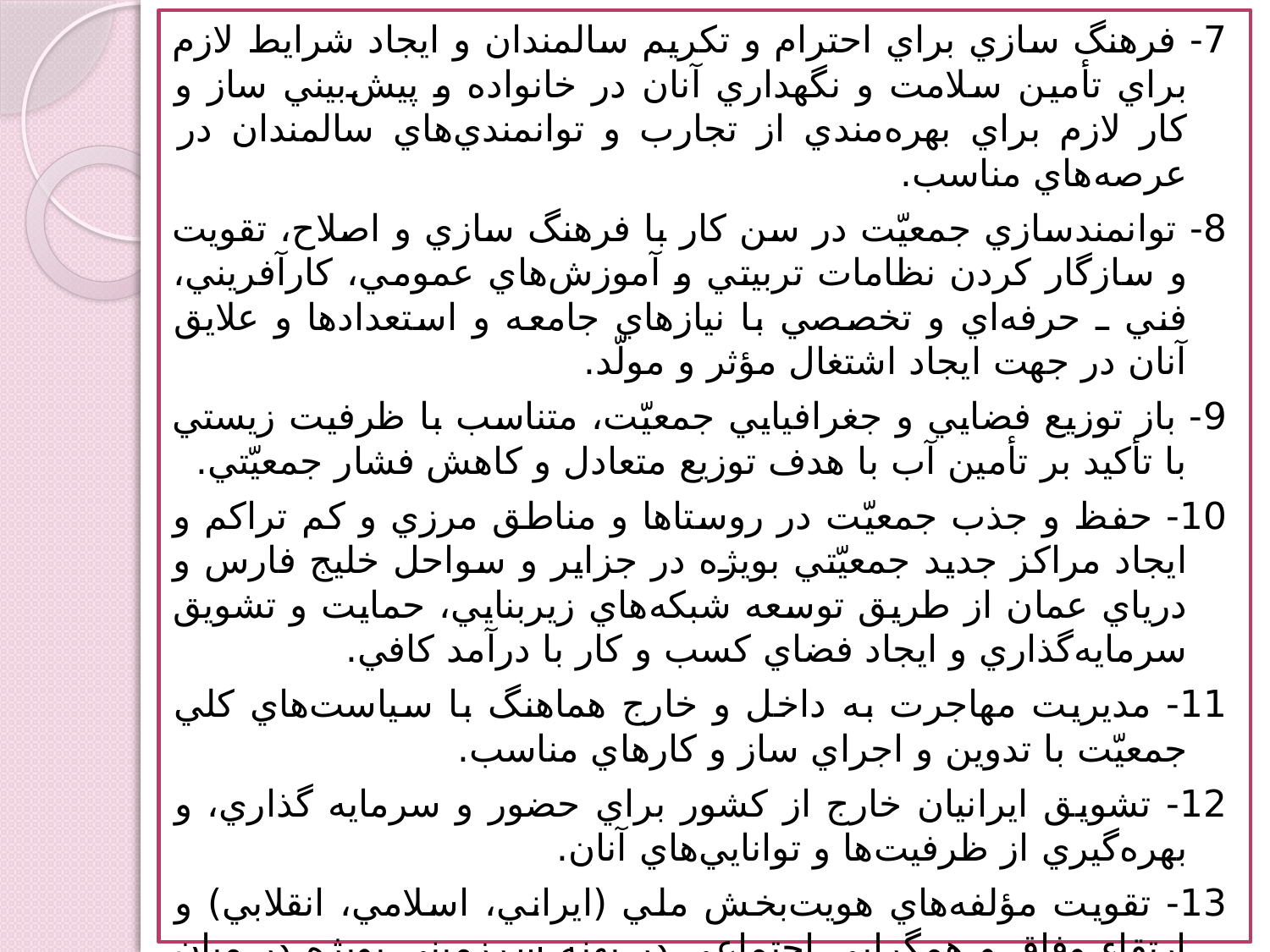

7- فرهنگ سازي براي احترام و تكريم سالمندان و ايجاد شرايط لازم براي تأمين سلامت و نگهداري آنان در خانواده و پيش‌بيني ساز و كار لازم براي بهره‌مندي از تجارب و توانمندي‌هاي سالمندان در عرصه‌هاي مناسب.
	8- توانمندسازي جمعيّت در سن كار با فرهنگ سازي و اصلاح، تقويت و سازگار كردن نظامات تربيتي و آموزش‌هاي عمومي، كارآفريني، فني ـ حرفه‌اي و تخصصي با نيازهاي جامعه و استعدادها و علايق آنان در جهت ايجاد اشتغال مؤثر و مولّد.
	9- باز توزيع فضايي و جغرافيايي جمعيّت، متناسب با ظرفيت زيستي با تأكيد بر تأمين آب با هدف توزيع متعادل و كاهش فشار جمعيّتي.
	10- حفظ و جذب جمعيّت در روستاها و مناطق مرزي و كم تراكم و ايجاد مراكز جديد جمعيّتي بويژه در جزاير و سواحل خليج فارس و درياي عمان از طريق توسعه شبكه‌هاي زيربنايي، حمايت و تشويق سرمايه‌گذاري و ايجاد فضاي كسب و كار با درآمد كافي.
	11- مديريت مهاجرت به داخل و خارج هماهنگ با سياست‌هاي كلي جمعيّت با تدوين و اجراي ساز و كارهاي مناسب.
	12- تشويق ايرانيان خارج از كشور براي حضور و سرمايه گذاري، و بهره‌گيري از ظرفيت‌ها و توانايي‌هاي آنان.
	13- تقويت مؤلفه‌هاي هويت‌بخش ملي (ايراني، اسلامي، انقلابي) و ارتقاء وفاق و همگرايي اجتماعي در پهنه سرزميني بويژه در ميان مرزنشينان ؛ و ايرانيان خارج از كشور.
	14- رصد مستمر سياست‌هاي جمعيّتي در ابعاد كمّي و كيفي با ايجاد ساز و كار مناسب و تدوين شاخص‌هاي بومي توسعه انساني و انجام پژوهش‌هاي جمعيّتي و توسعه انساني.
6